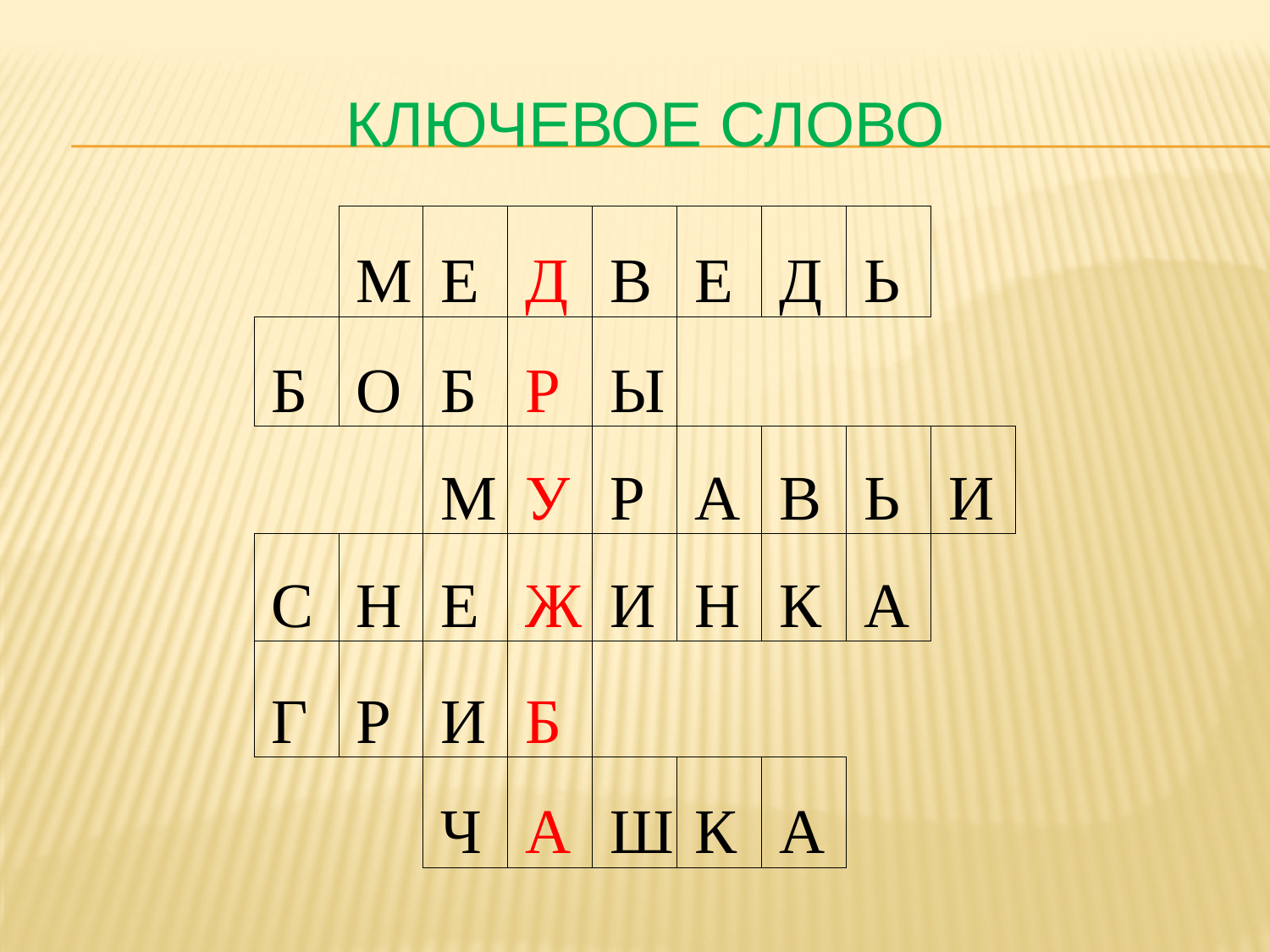

# Ключевое слово
|  | М | Е | Д | В | Е | Д | Ь |  |
| --- | --- | --- | --- | --- | --- | --- | --- | --- |
| Б | О | Б | Р | Ы |  |  |  |  |
|  |  | М | У | Р | А | В | Ь | И |
| С | Н | Е | Ж | И | Н | К | А |  |
| Г | Р | И | Б |  |  |  |  |  |
|  |  | Ч | А | Ш | К | А |  |  |